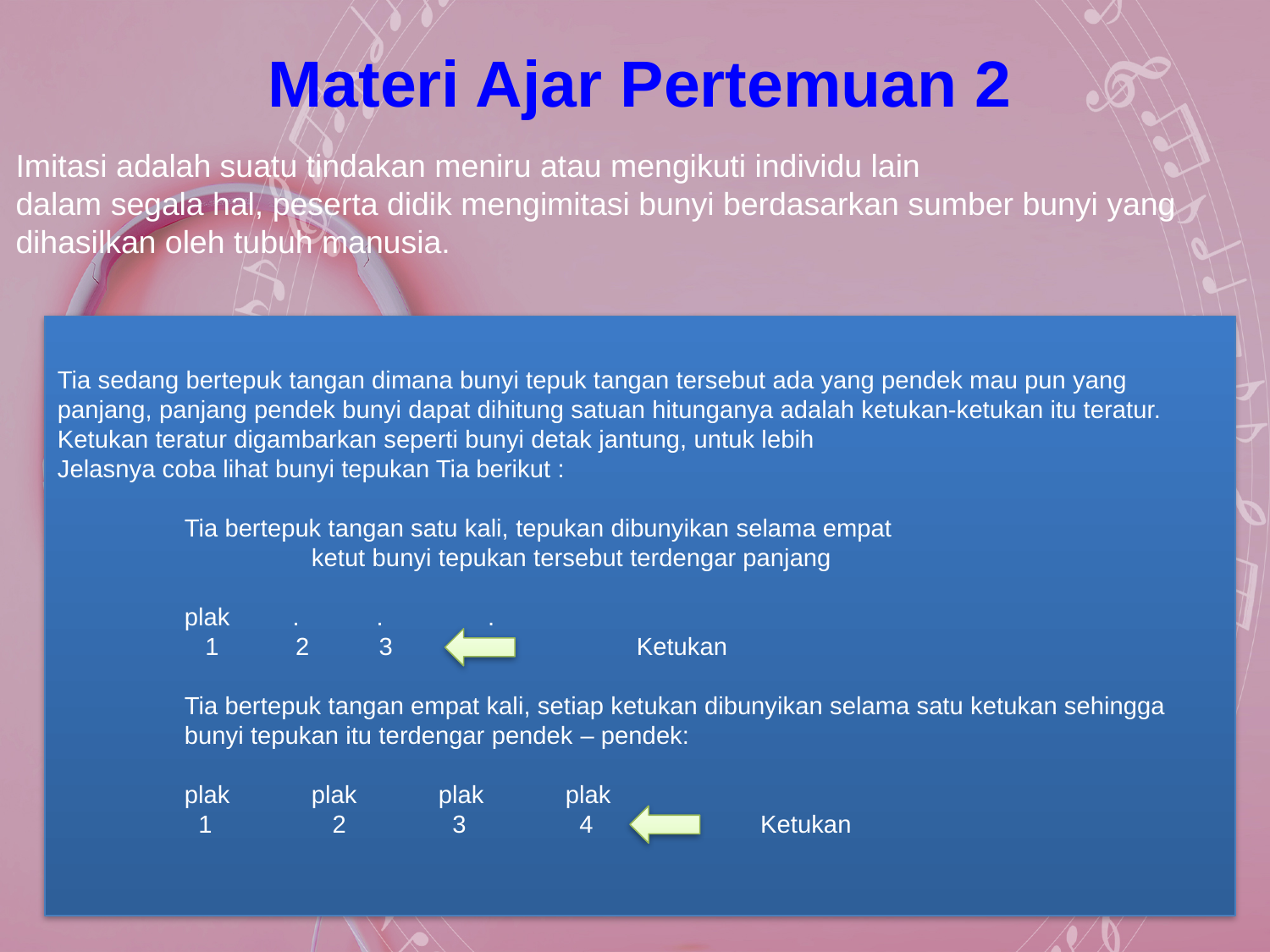

Materi Ajar Pertemuan 2
Imitasi adalah suatu tindakan meniru atau mengikuti individu lain
dalam segala hal, peserta didik mengimitasi bunyi berdasarkan sumber bunyi yang dihasilkan oleh tubuh manusia.

Tia sedang bertepuk tangan dimana bunyi tepuk tangan tersebut ada yang pendek mau pun yang
panjang, panjang pendek bunyi dapat dihitung satuan hitunganya adalah ketukan-ketukan itu teratur.
Ketukan teratur digambarkan seperti bunyi detak jantung, untuk lebih
Jelasnya coba lihat bunyi tepukan Tia berikut :

	Tia bertepuk tangan satu kali, tepukan dibunyikan selama empat
                    	ketut bunyi tepukan tersebut terdengar panjang

	plak         .           .               .
	   1           2          3             4                    Ketukan

	Tia bertepuk tangan empat kali, setiap ketukan dibunyikan selama satu ketukan sehingga
	bunyi tepukan itu terdengar pendek – pendek:

	plak	plak	plak	plak
	  1	   2	  3	  4                        Ketukan